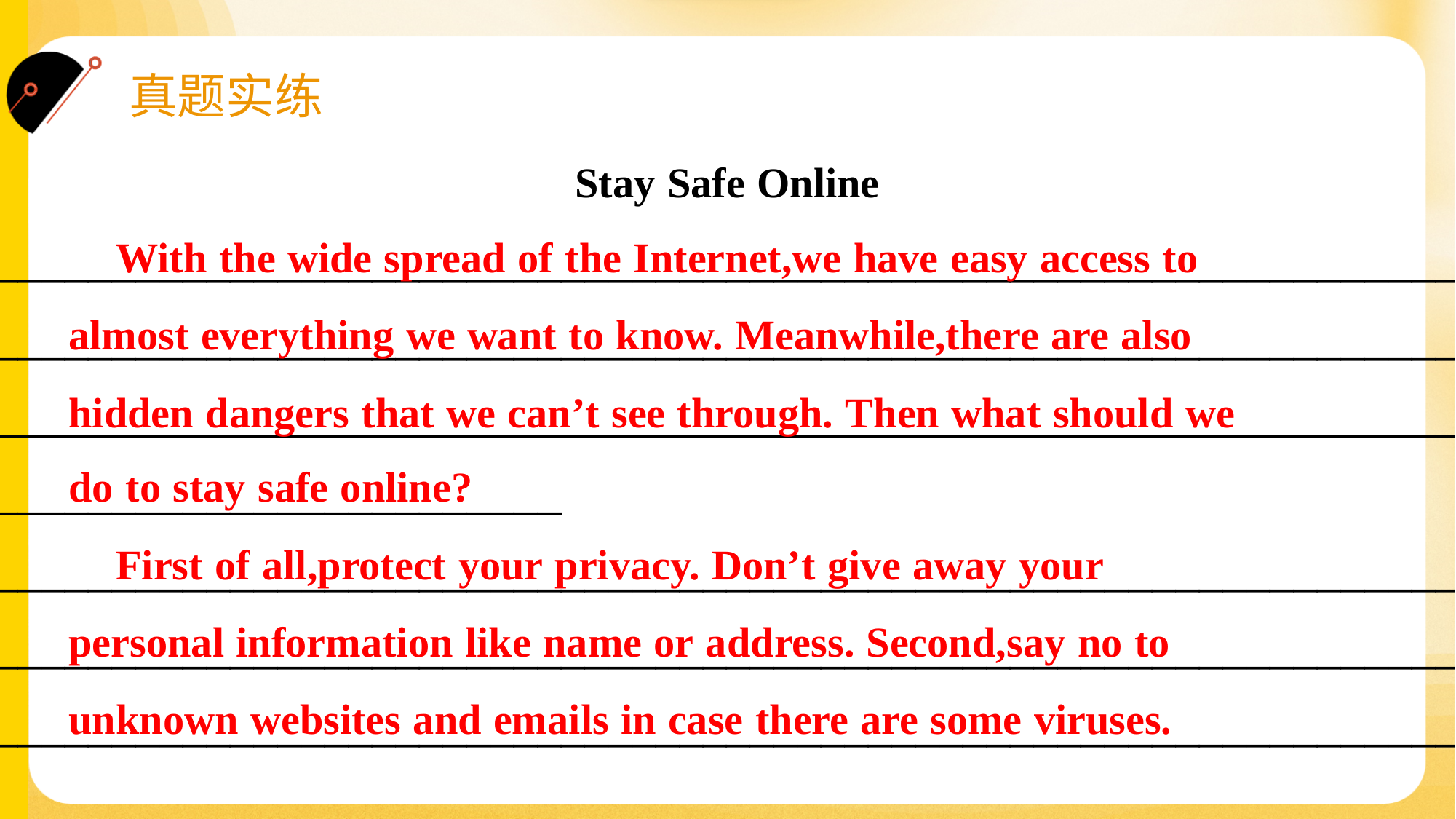

Stay Safe Online
______________________________________________________________
______________________________________________________________
______________________________________________________________
________________________
______________________________________________________________
______________________________________________________________
______________________________________________________________

    With the wide spread of the Internet,we have easy access to
almost everything we want to know. Meanwhile,there are also
hidden dangers that we can’t see through. Then what should we
do to stay safe online?
    First of all,protect your privacy. Don’t give away your
personal information like name or address. Second,say no to
unknown websites and emails in case there are some viruses.